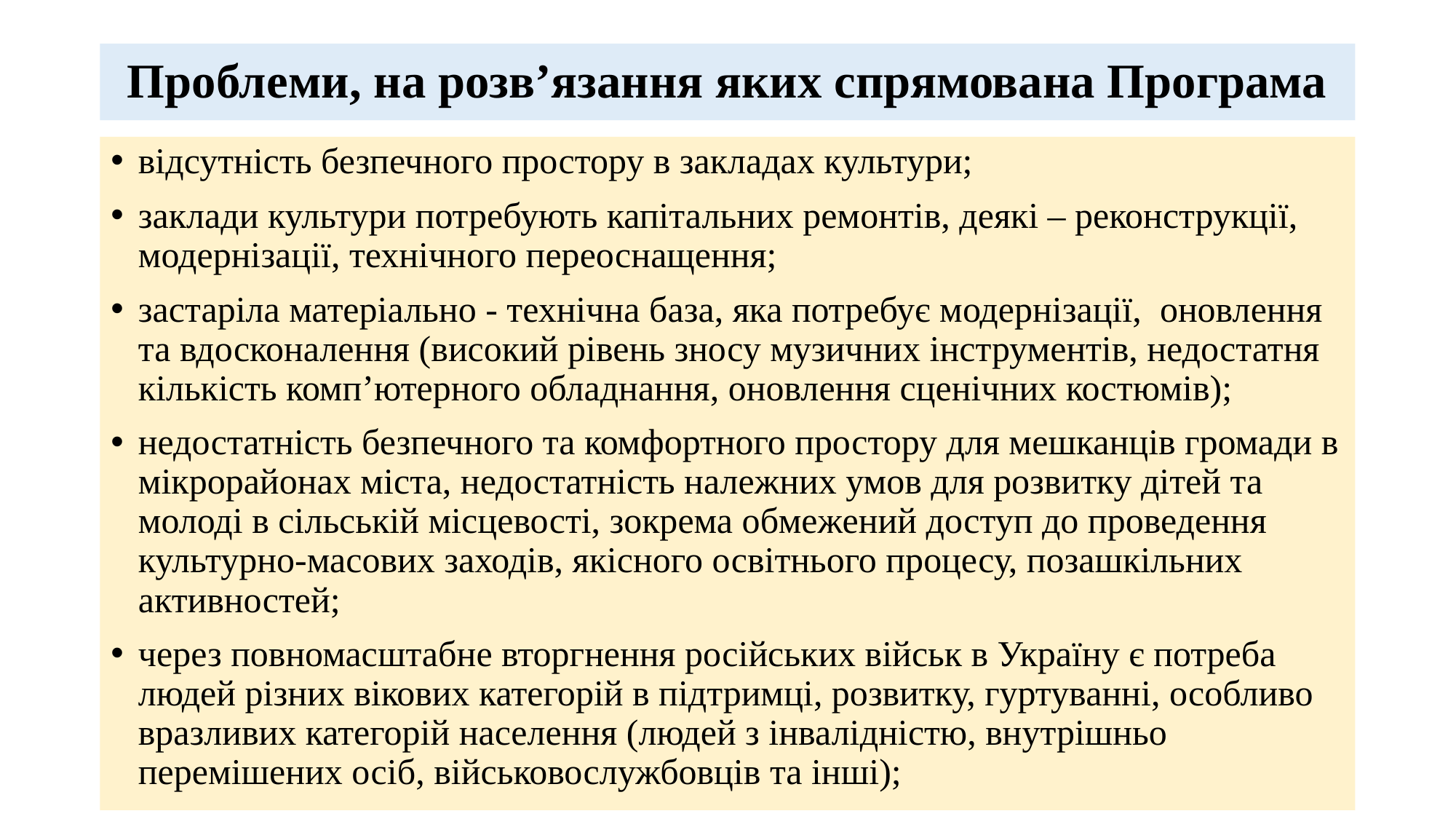

# Проблеми, на розв’язання яких спрямована Програма
відсутність безпечного простору в закладах культури;
заклади культури потребують капітальних ремонтів, деякі – реконструкції, модернізації, технічного переоснащення;
застаріла матеріально - технічна база, яка потребує модернізації,  оновлення та вдосконалення (високий рівень зносу музичних інструментів, недостатня кількість комп’ютерного обладнання, оновлення сценічних костюмів);
недостатність безпечного та комфортного простору для мешканців громади в мікрорайонах міста, недостатність належних умов для розвитку дітей та молоді в сільській місцевості, зокрема обмежений доступ до проведення культурно-масових заходів, якісного освітнього процесу, позашкільних активностей;
через повномасштабне вторгнення російських військ в Україну є потреба людей різних вікових категорій в підтримці, розвитку, гуртуванні, особливо вразливих категорій населення (людей з інвалідністю, внутрішньо перемішених осіб, військовослужбовців та інші);